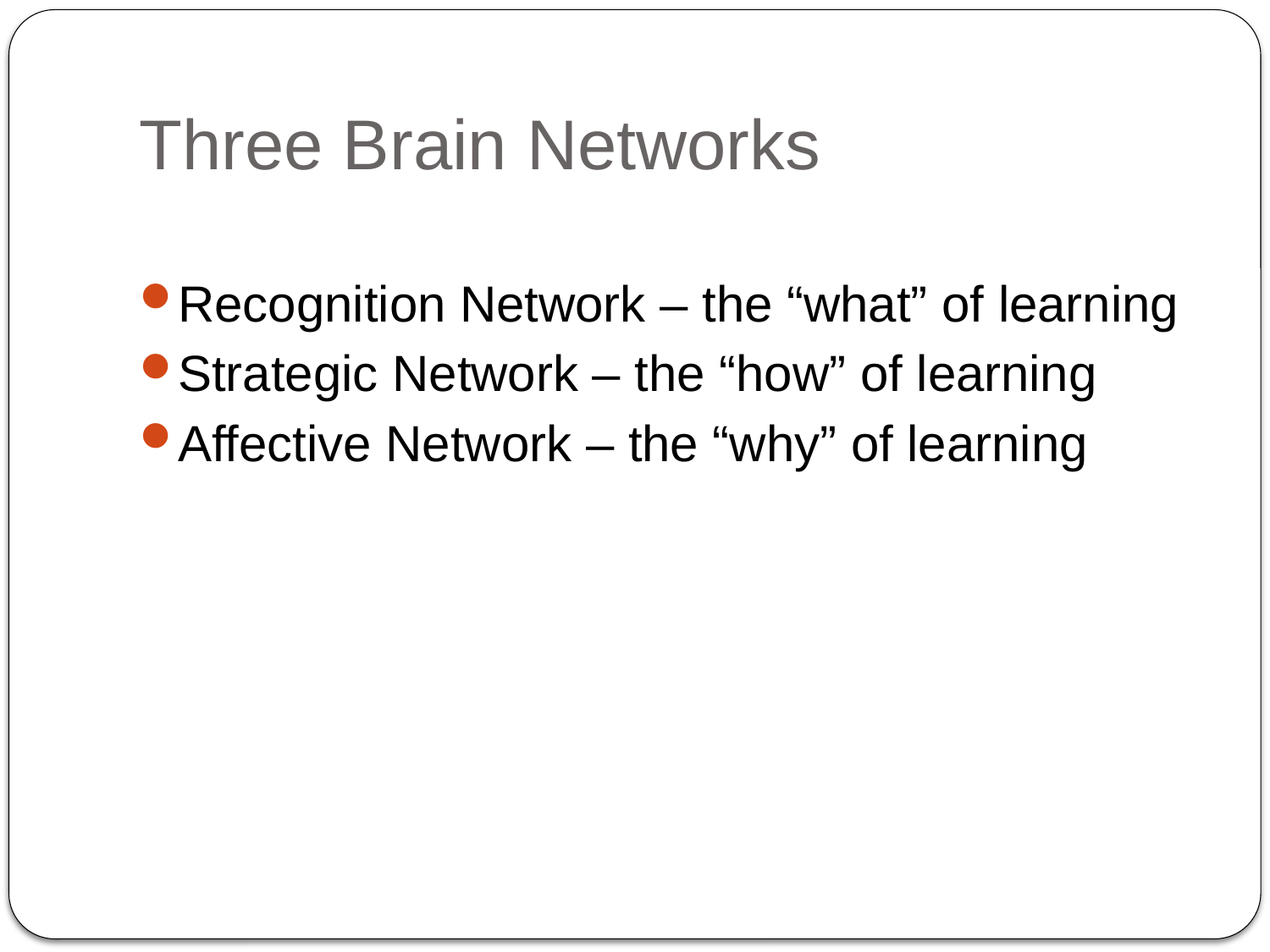

# Three Brain Networks
Recognition Network – the “what” of learning
Strategic Network – the “how” of learning
Affective Network – the “why” of learning